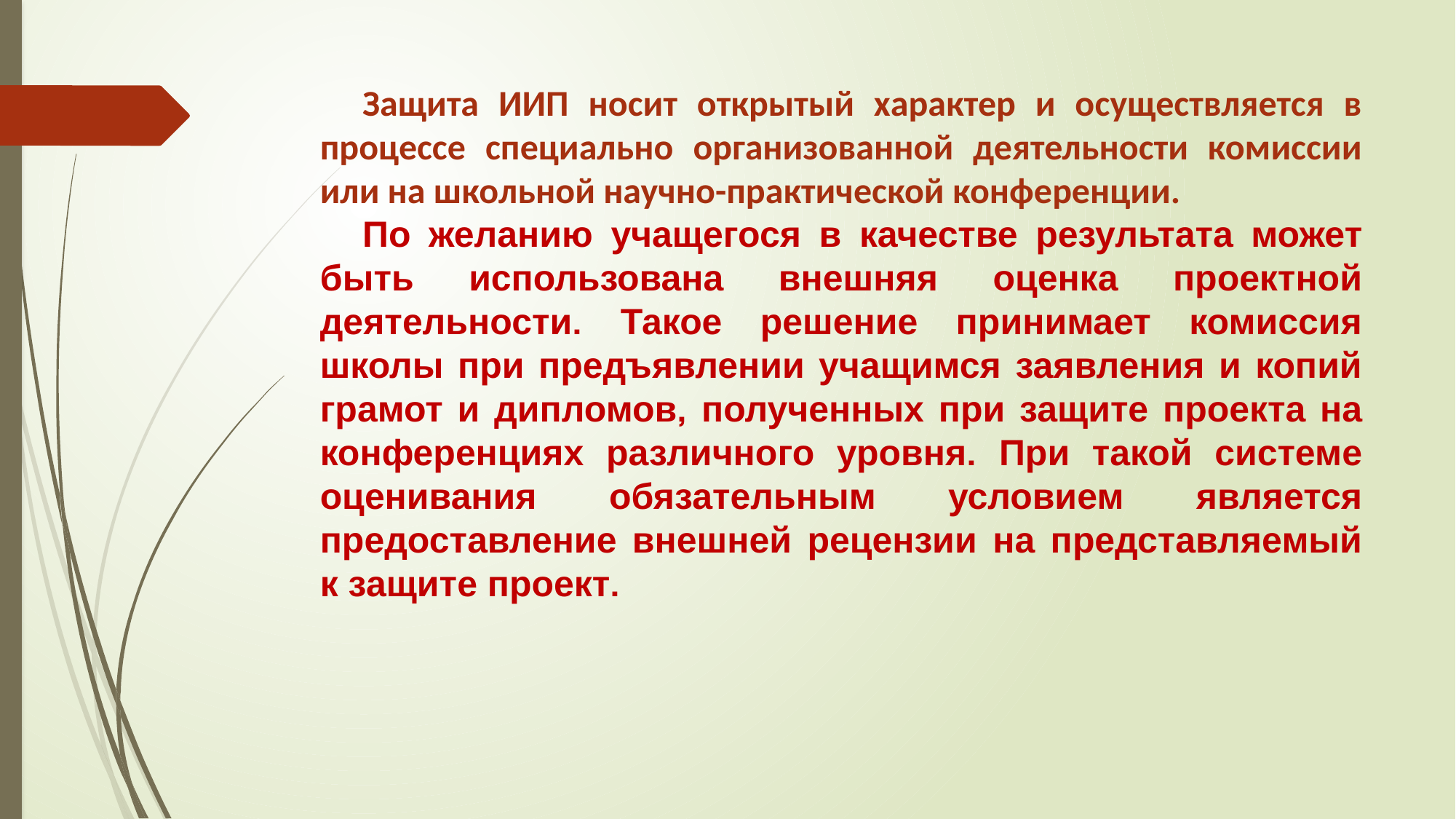

Защита ИИП носит открытый характер и осуществляется в процессе специально организованной деятельности комиссии или на школьной научно-практической конференции.
По желанию учащегося в качестве результата может быть использована внешняя оценка проектной деятельности. Такое решение принимает комиссия школы при предъявлении учащимся заявления и копий грамот и дипломов, полученных при защите проекта на конференциях различного уровня. При такой системе оценивания обязательным условием является предоставление внешней рецензии на представляемый к защите проект.